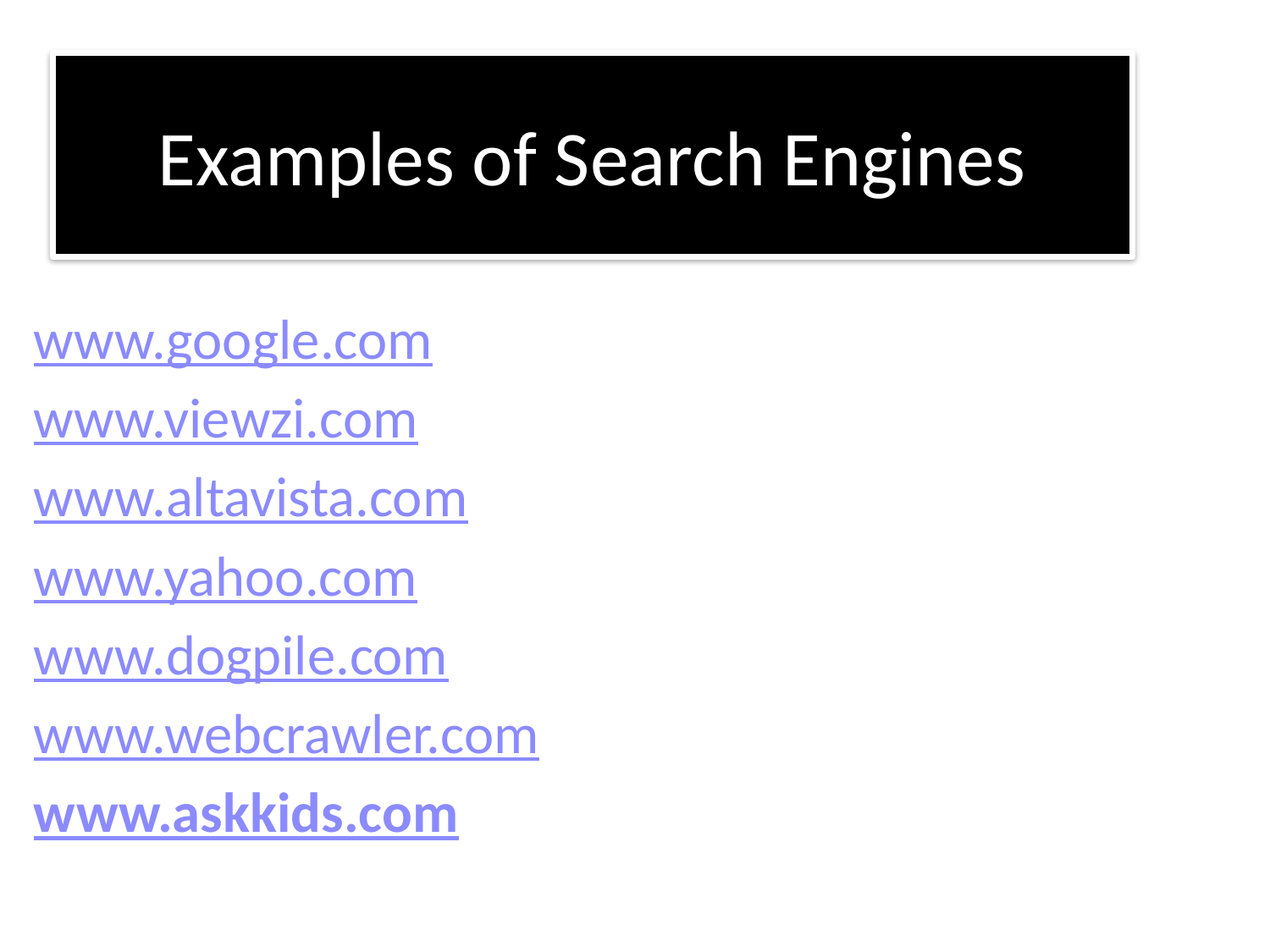

# Examples of Search Engines
www.google.com
www.viewzi.com
www.altavista.com
www.yahoo.com
www.dogpile.com
www.webcrawler.com
www.askkids.com